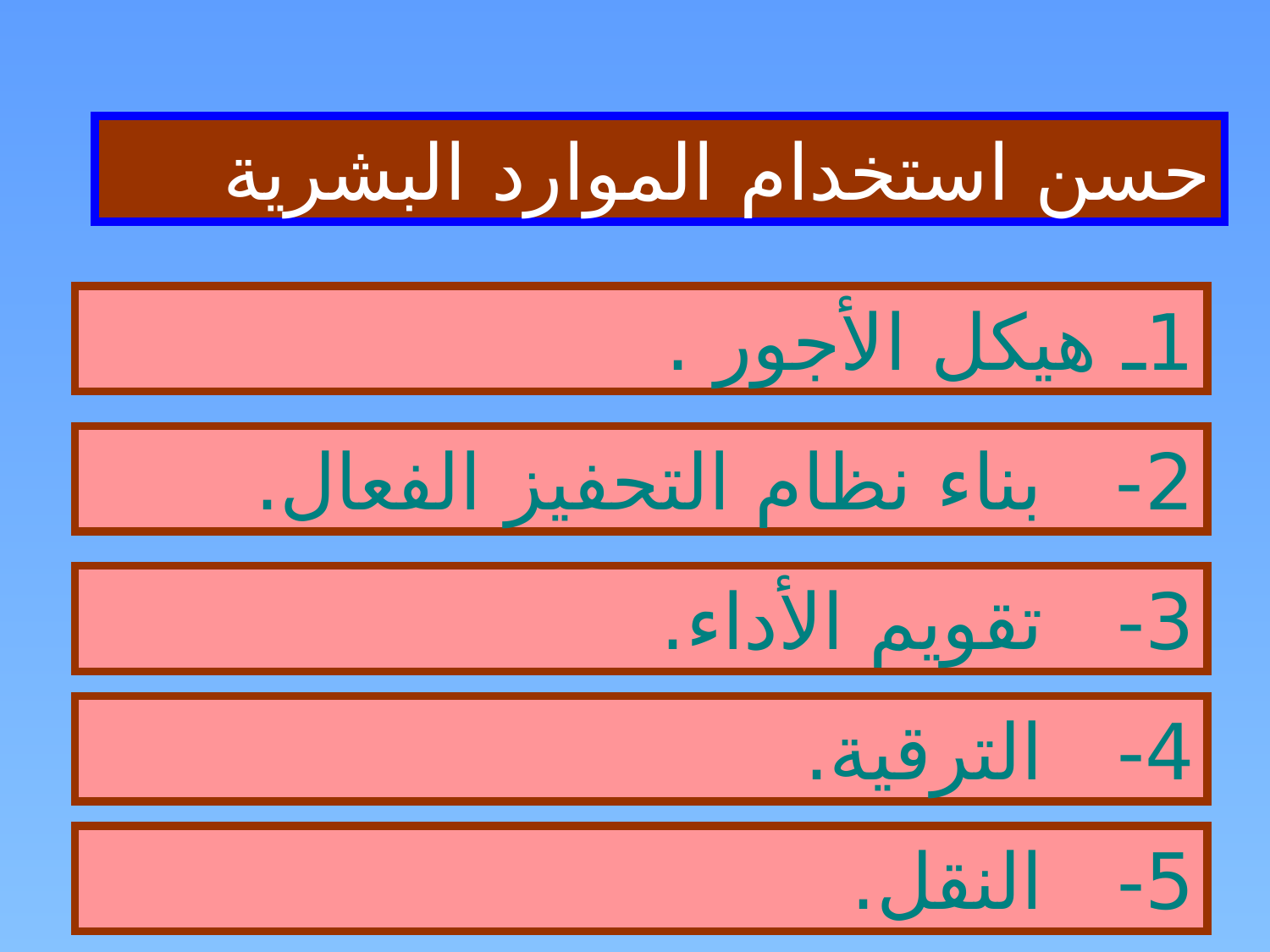

حسن استخدام الموارد البشرية
1ـ هيكل الأجور .
2-   بناء نظام التحفيز الفعال.
3-   تقويم الأداء.
4-   الترقية.
5-   النقل.
24